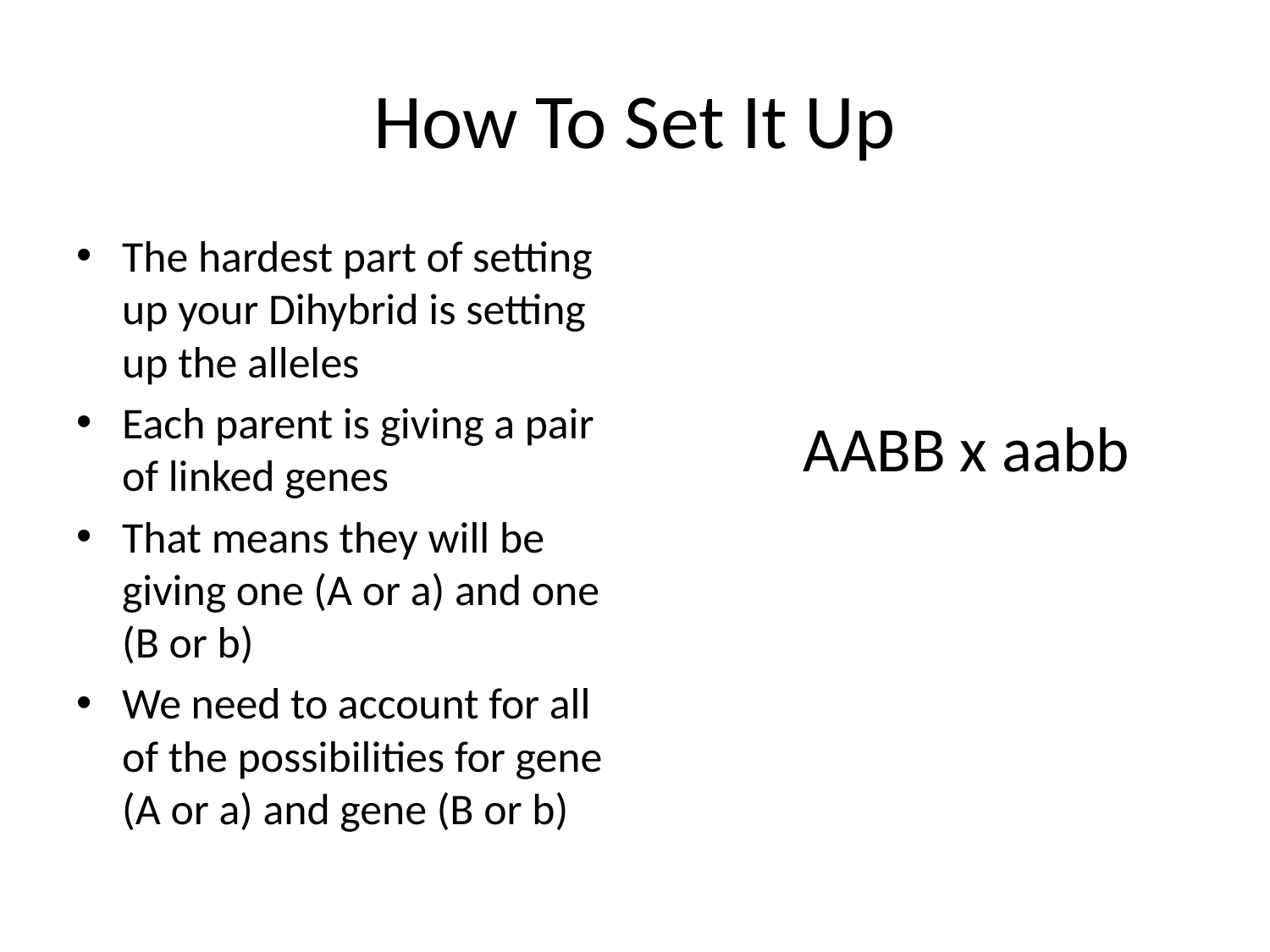

# How To Set It Up
The hardest part of setting up your Dihybrid is setting up the alleles
Each parent is giving a pair of linked genes
That means they will be giving one (A or a) and one (B or b)
We need to account for all of the possibilities for gene (A or a) and gene (B or b)
 AABB x aabb